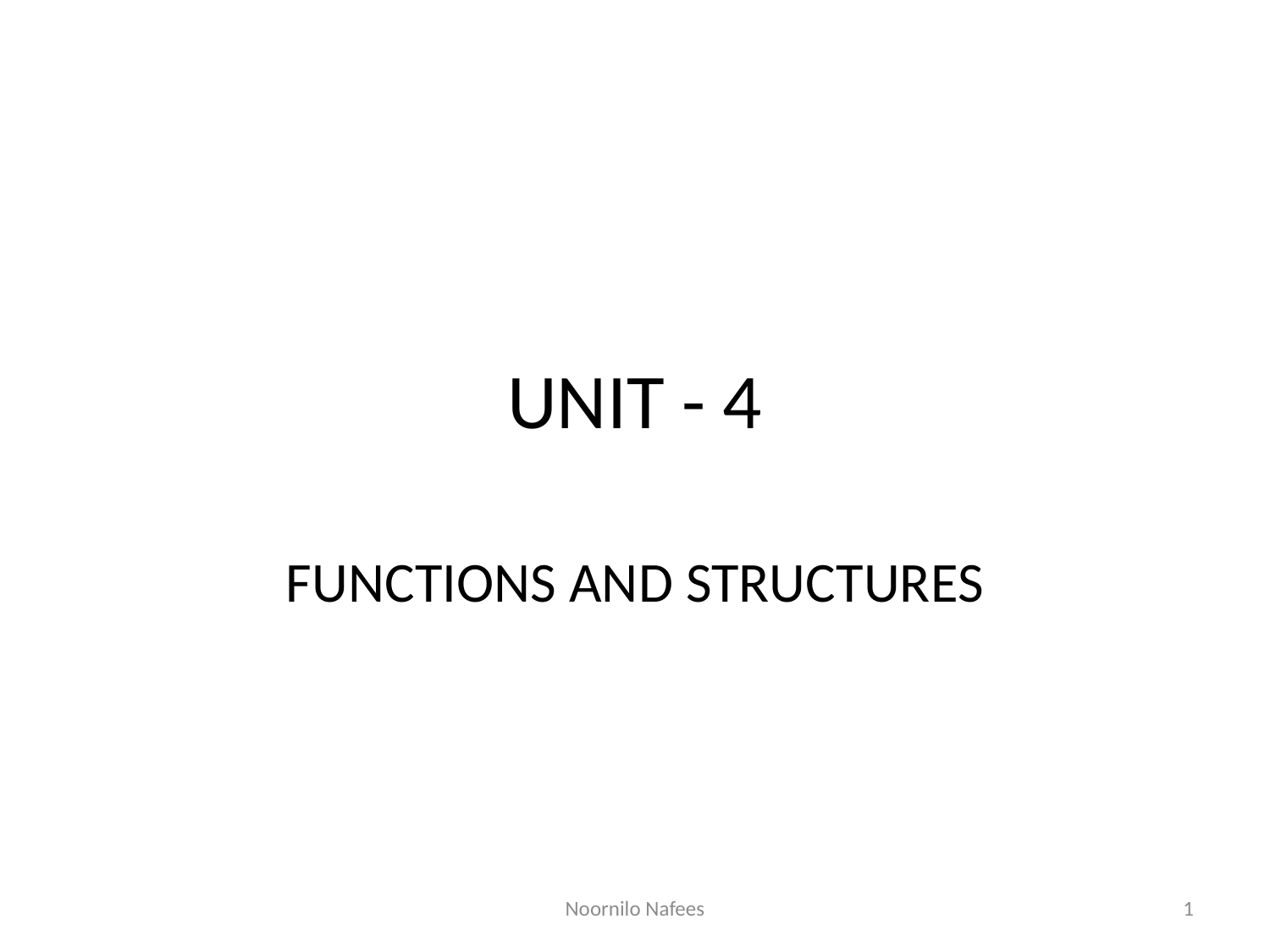

# UNIT - 4
FUNCTIONS AND STRUCTURES
Noornilo Nafees
1